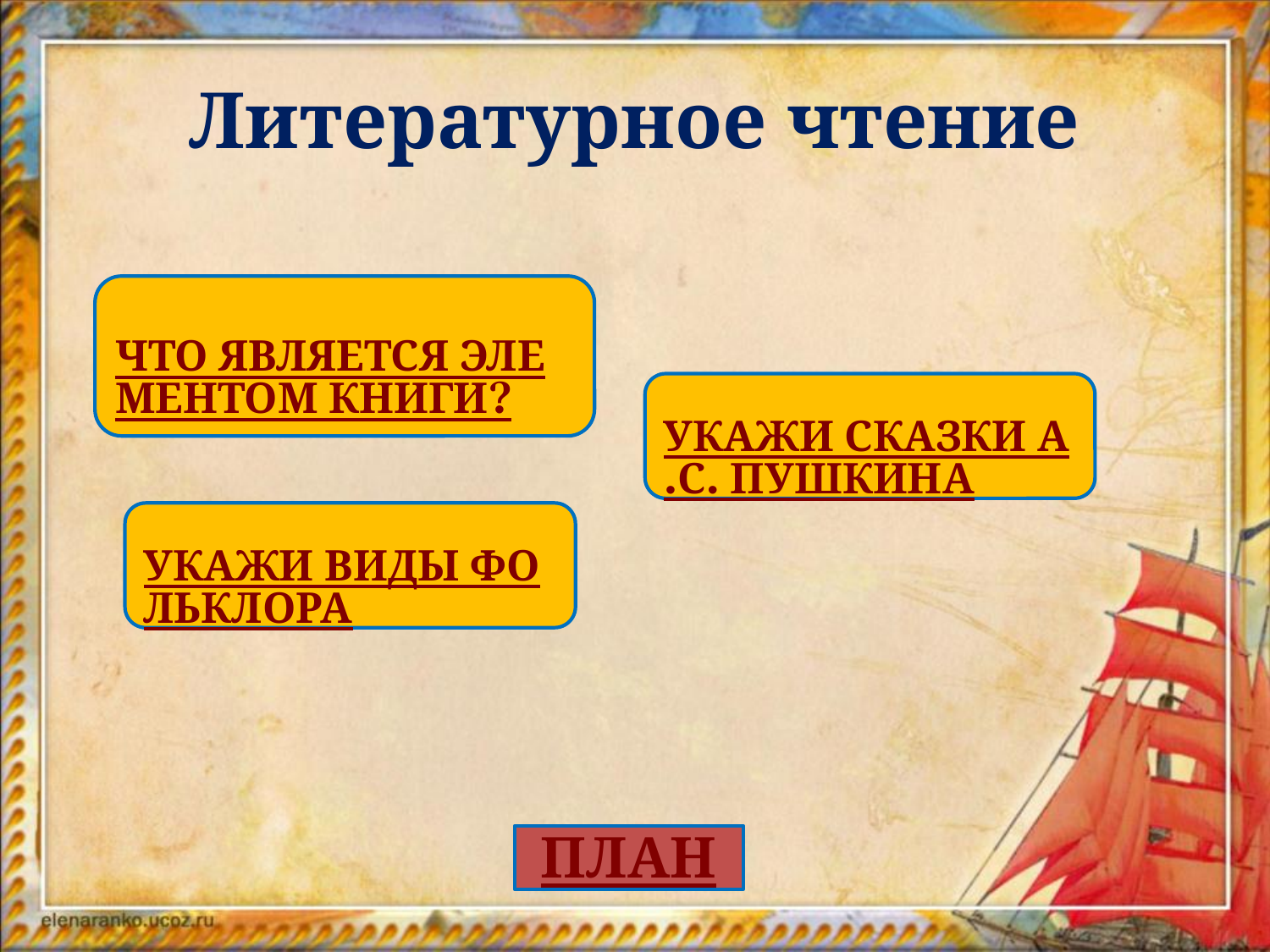

# Литературное чтение
ЧТО ЯВЛЯЕТСЯ ЭЛЕМЕНТОМ КНИГИ?
УКАЖИ СКАЗКИ А.С. ПУШКИНА
УКАЖИ ВИДЫ ФОЛЬКЛОРА
ПЛАН